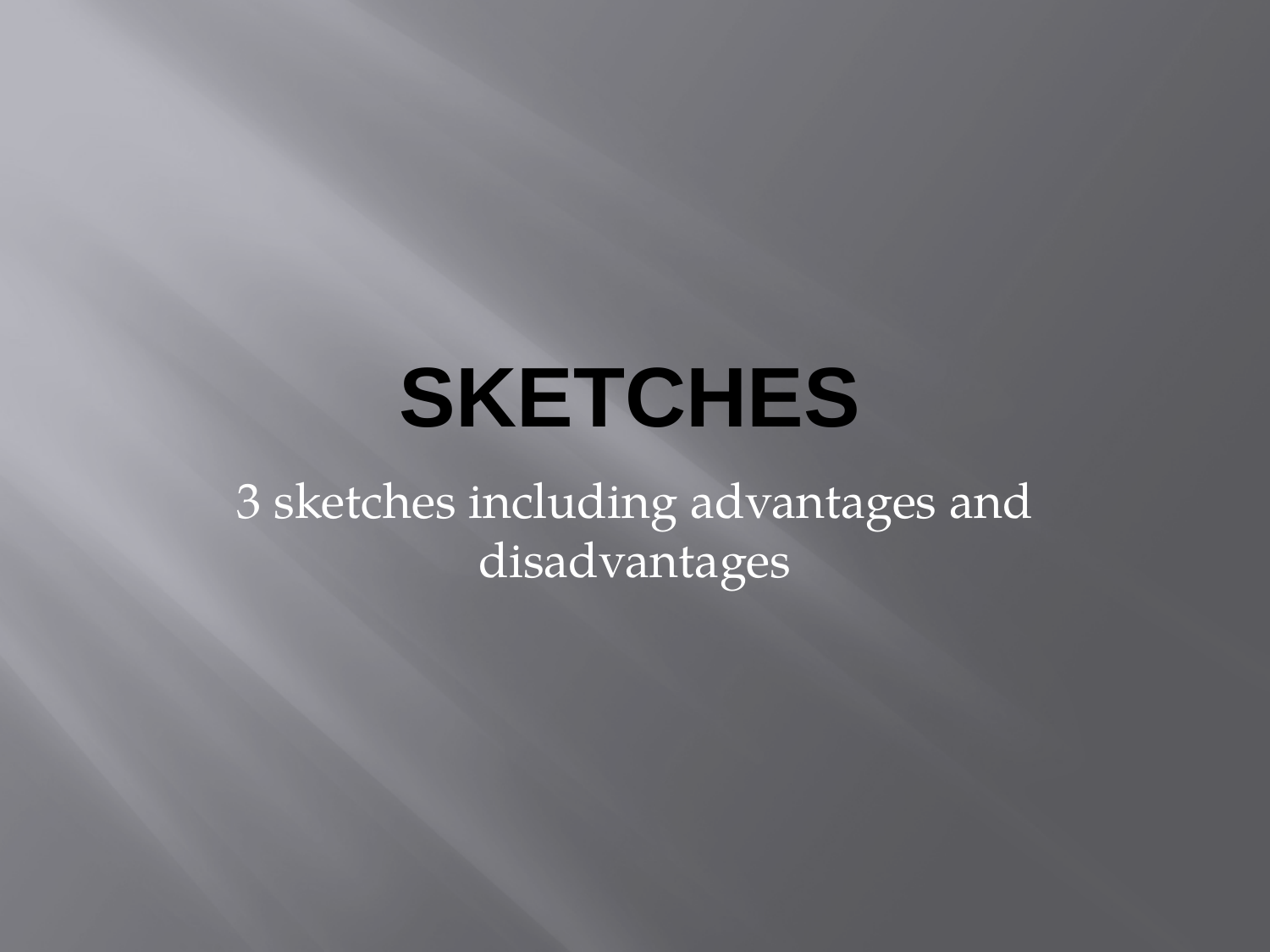

# Sketches
3 sketches including advantages and disadvantages